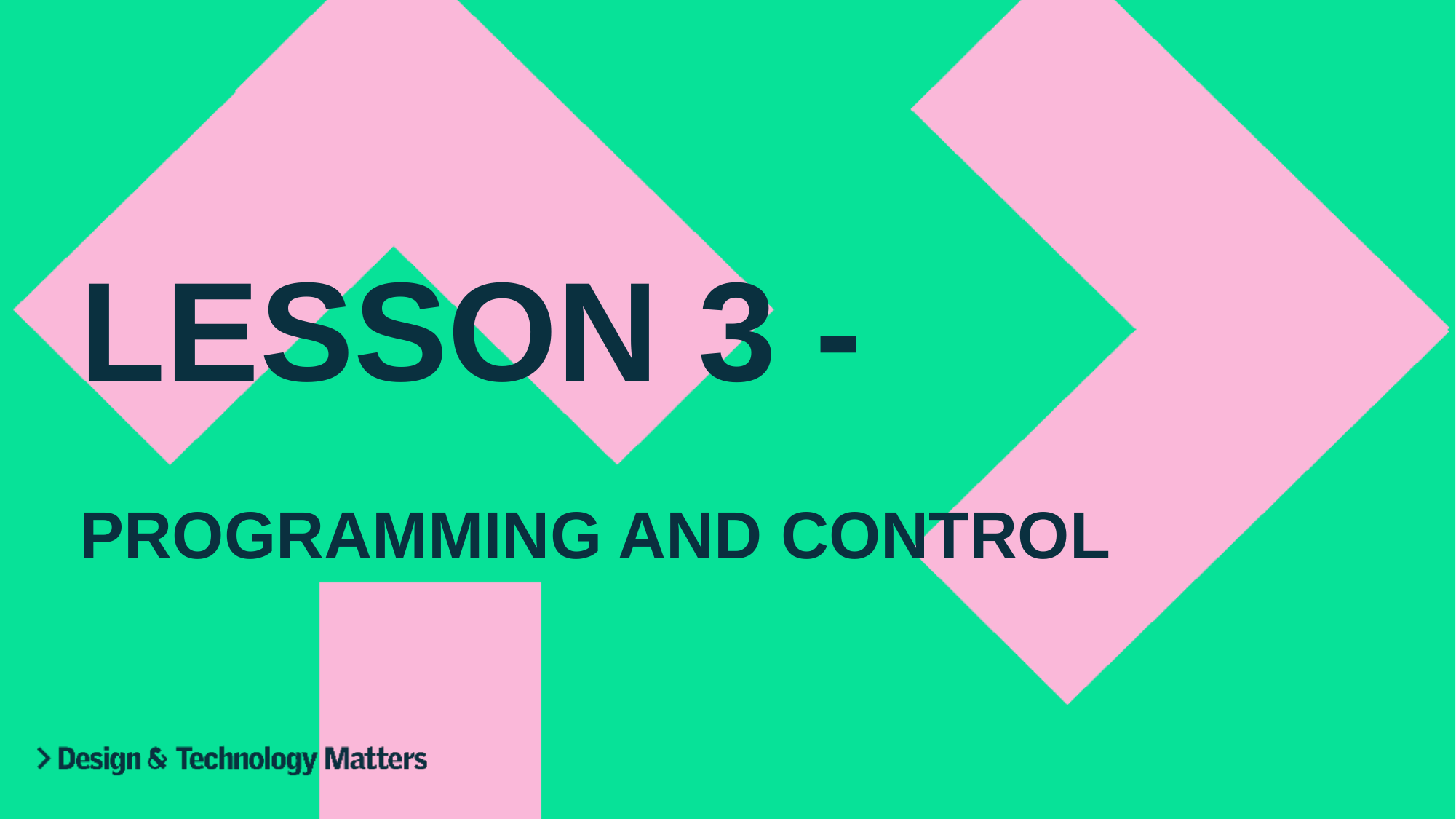

# Lesson 3 - programming and control